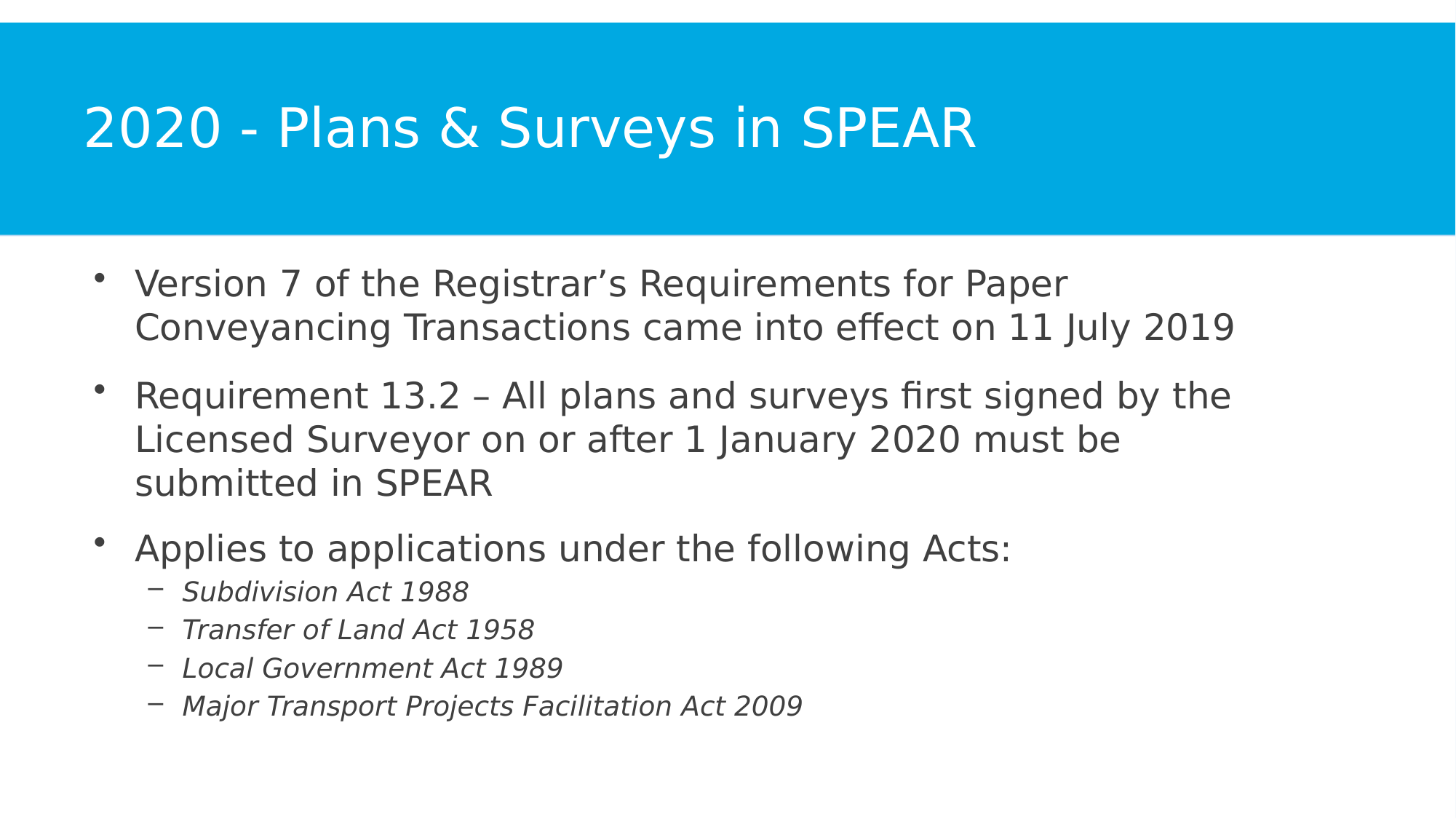

# 2020 - Plans & Surveys in SPEAR
Version 7 of the Registrar’s Requirements for Paper Conveyancing Transactions came into effect on 11 July 2019

Requirement 13.2 – All plans and surveys first signed by the Licensed Surveyor on or after 1 January 2020 must be submitted in SPEAR
Applies to applications under the following Acts:
Subdivision Act 1988
Transfer of Land Act 1958
Local Government Act 1989
Major Transport Projects Facilitation Act 2009